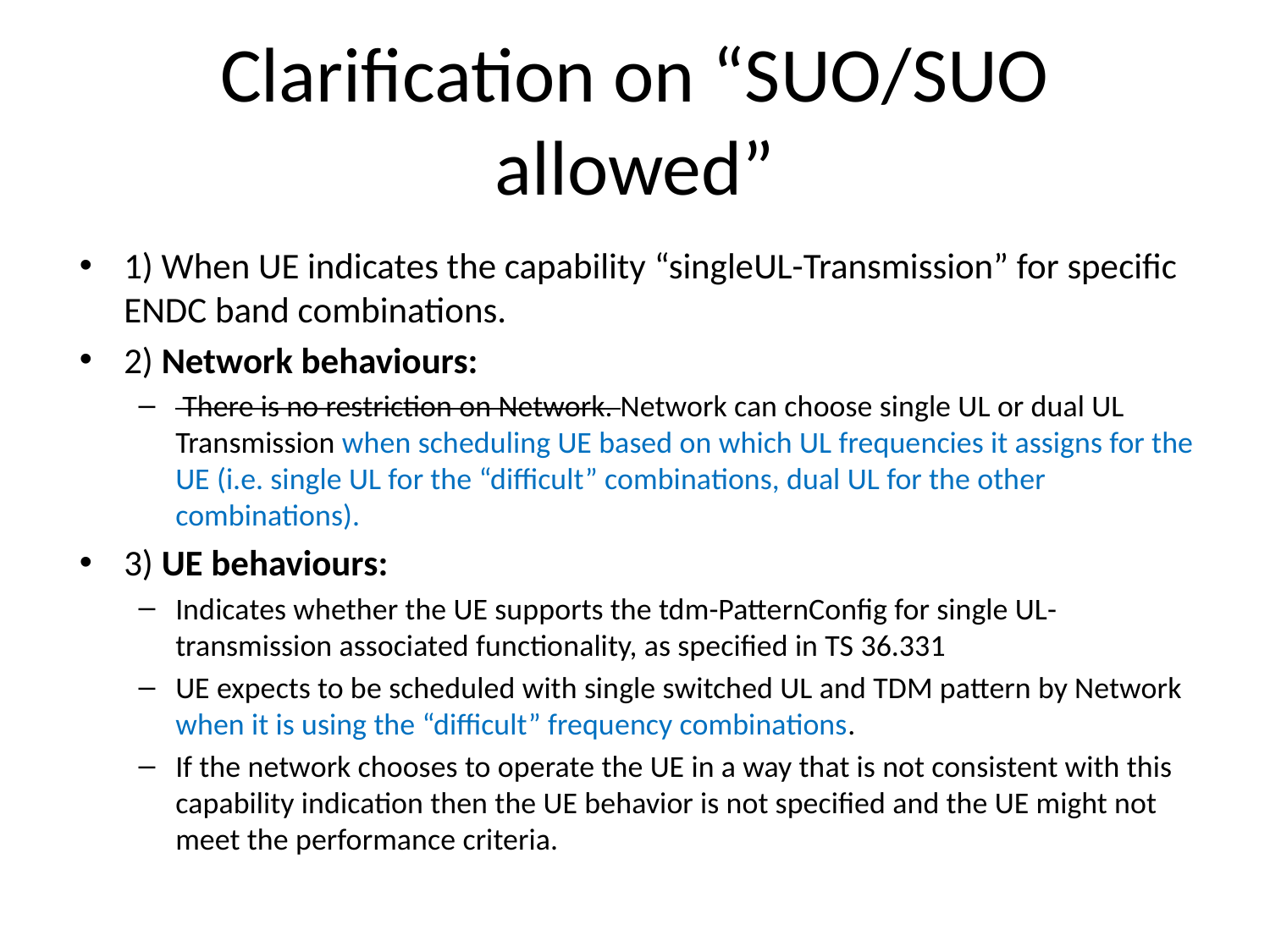

# Clarification on “SUO/SUO allowed”
1) When UE indicates the capability “singleUL-Transmission” for specific ENDC band combinations.
2) Network behaviours:
 There is no restriction on Network. Network can choose single UL or dual UL Transmission when scheduling UE based on which UL frequencies it assigns for the UE (i.e. single UL for the “difficult” combinations, dual UL for the other combinations).
3) UE behaviours:
Indicates whether the UE supports the tdm-PatternConfig for single UL-transmission associated functionality, as specified in TS 36.331
UE expects to be scheduled with single switched UL and TDM pattern by Network when it is using the “difficult” frequency combinations.
If the network chooses to operate the UE in a way that is not consistent with this capability indication then the UE behavior is not specified and the UE might not meet the performance criteria.